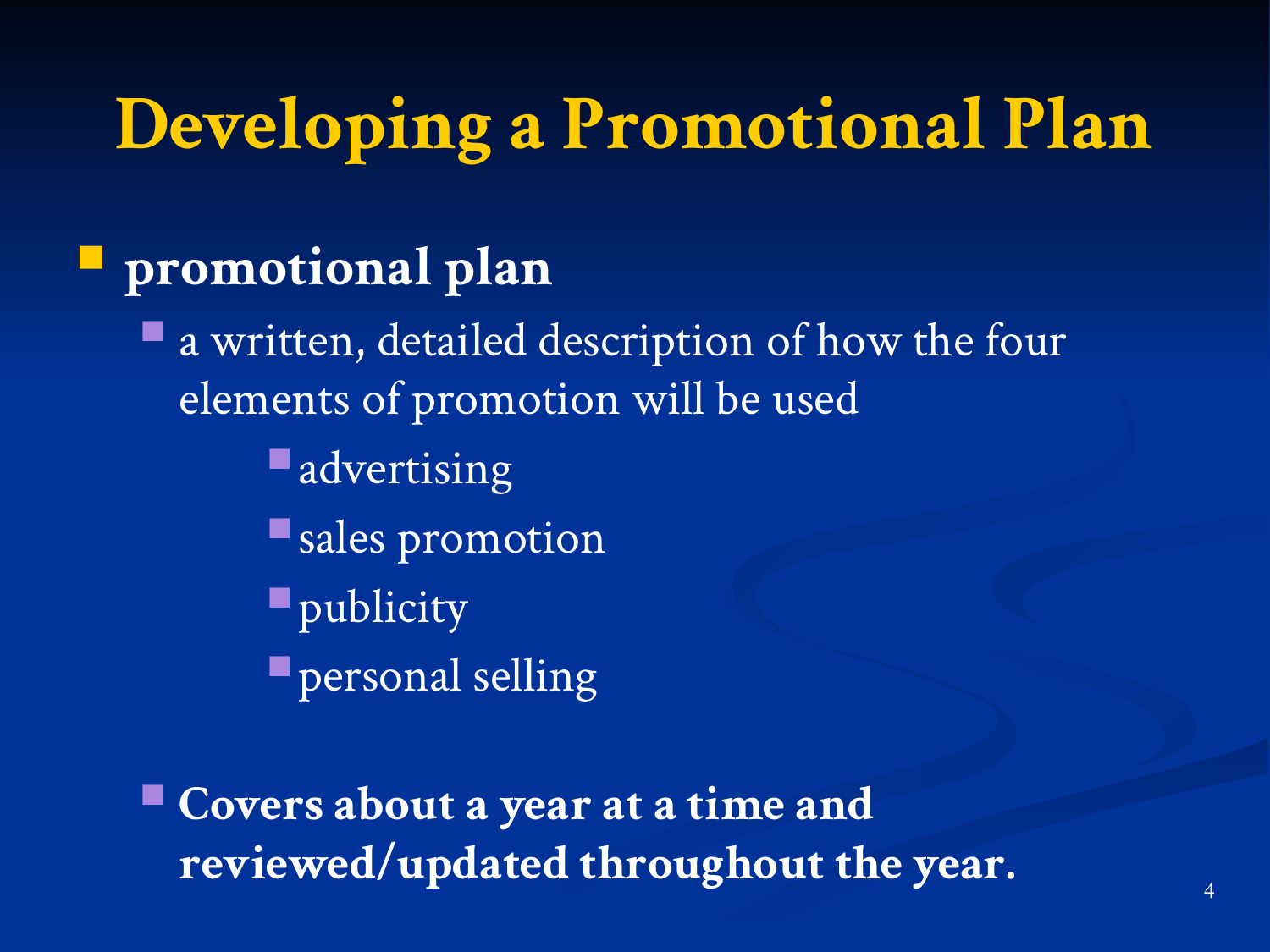

Developing a Promotional Plan
promotional plan
a written, detailed description of how the four elements of promotion will be used
advertising
sales promotion
publicity
personal selling
Covers about a year at a time and reviewed/updated throughout the year.

4